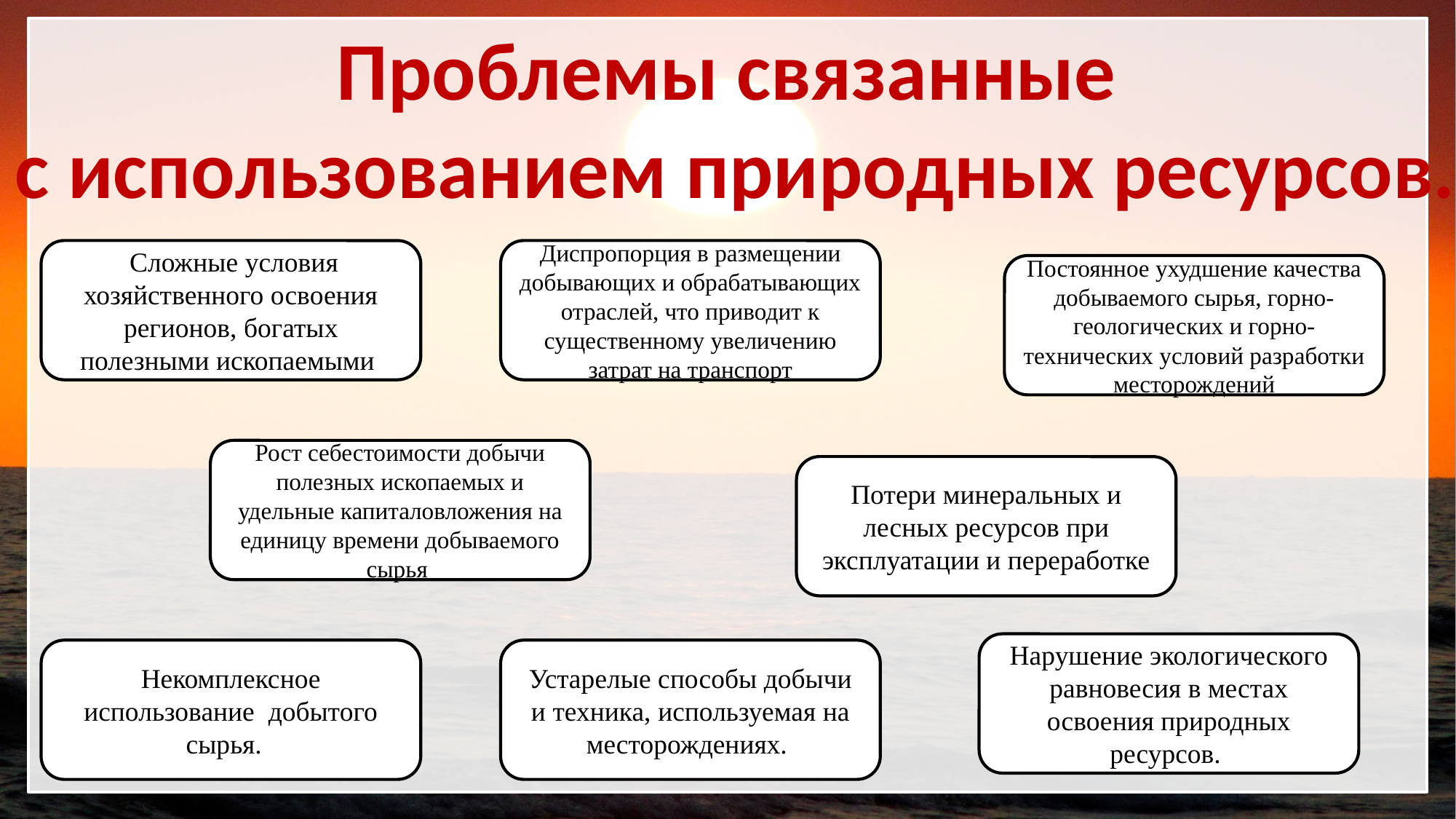

Проблемы связанные
с использованием природных ресурсов.
 Сложные условия хозяйственного освоения регионов, богатых полезными ископаемыми
Диспропорция в размещении добывающих и обрабатывающих отраслей, что приводит к существенному увеличению затрат на транспорт
Постоянное ухудшение качества добываемого сырья, горно-геологических и горно-технических условий разработки месторождений
Рост себестоимости добычи полезных ископаемых и удельные капиталовложения на единицу времени добываемого сырья
Потери минеральных и лесных ресурсов при эксплуатации и переработке
Нарушение экологического равновесия в местах освоения природных ресурсов.
Некомплексное использование  добытого сырья.
Устарелые способы добычи и техника, используемая на месторождениях.